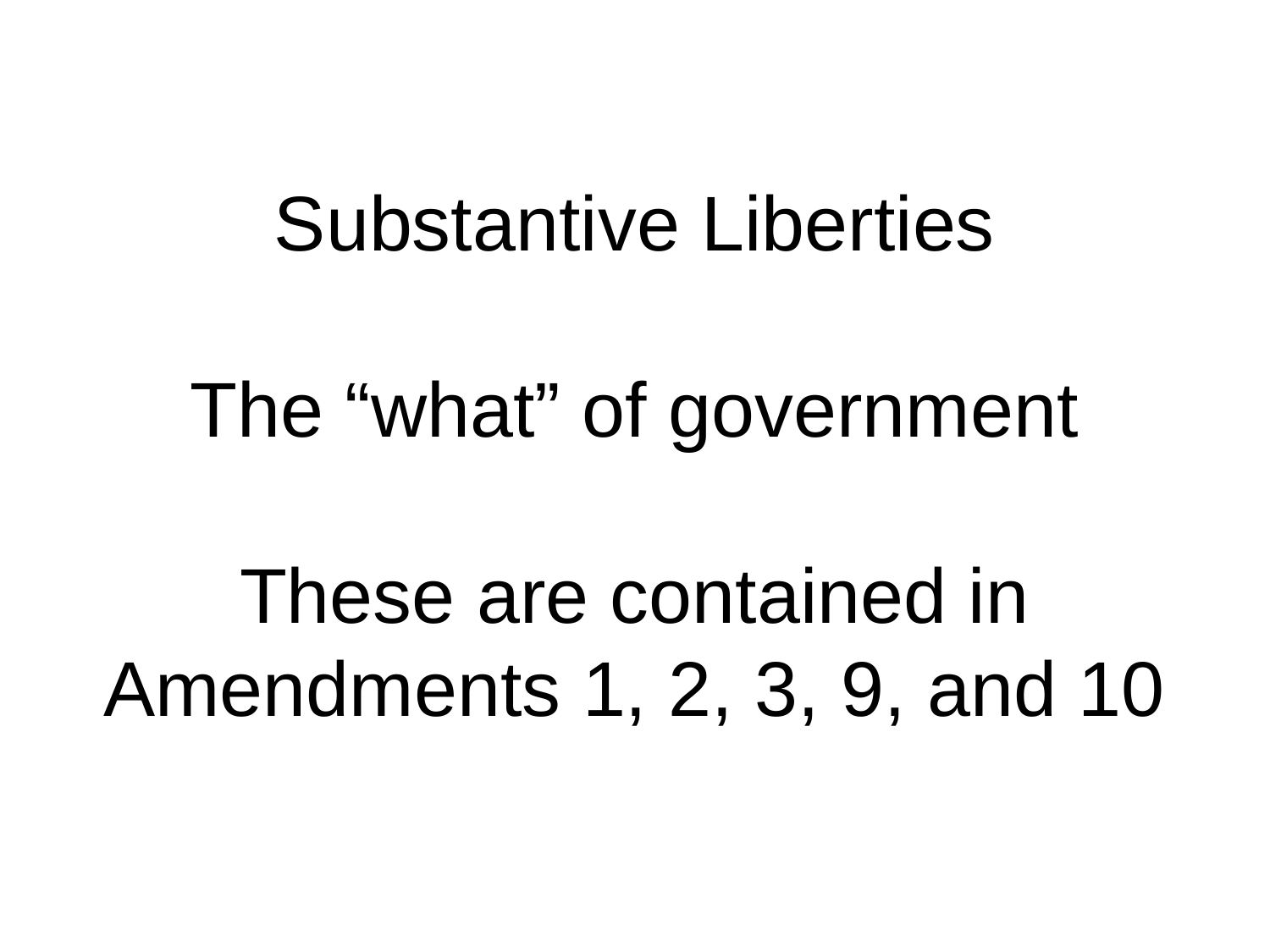

# Substantive Liberties The “what” of government These are contained in Amendments 1, 2, 3, 9, and 10